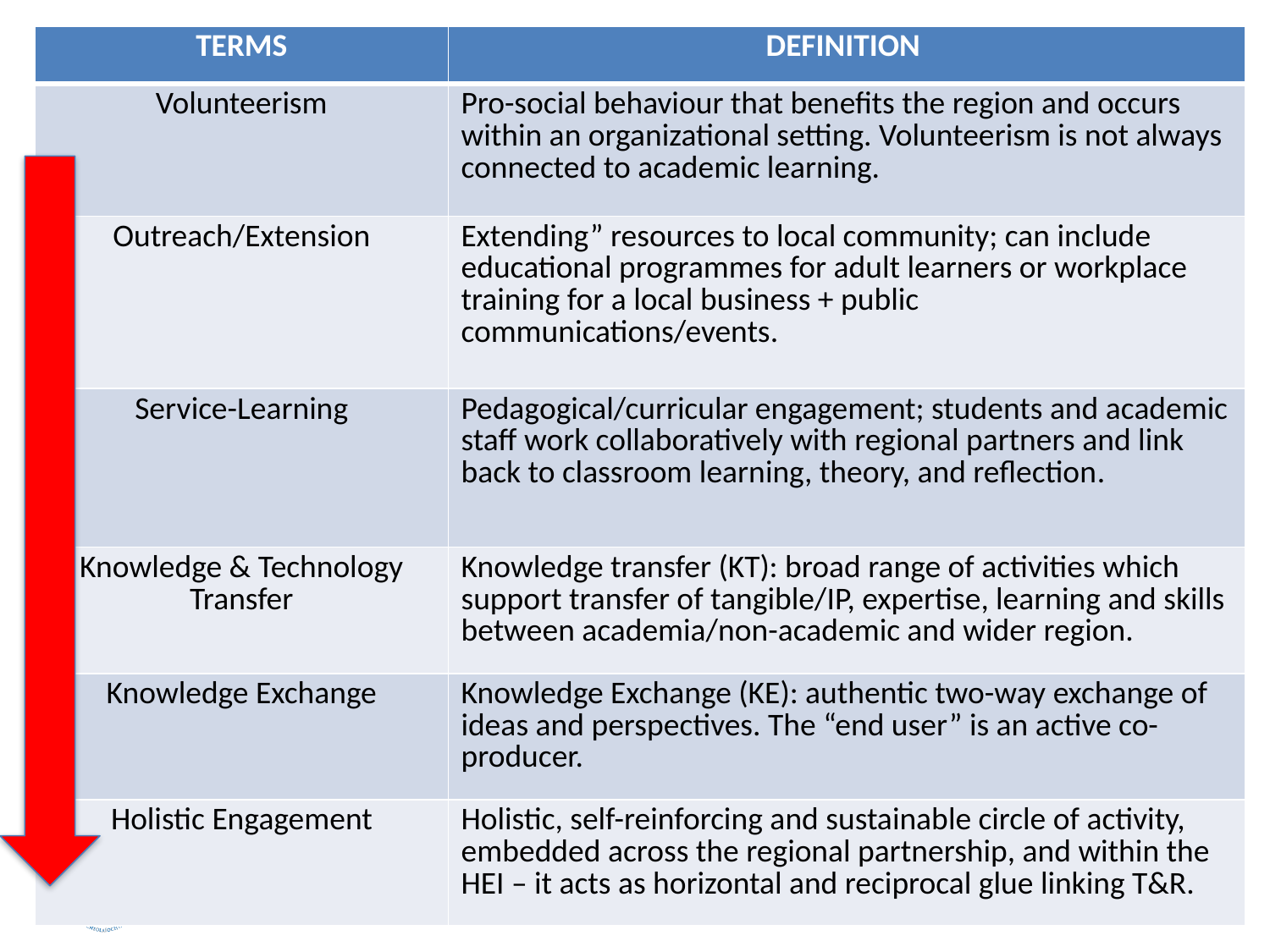

| TERMS | DEFINITION |
| --- | --- |
| Volunteerism | Pro-social behaviour that benefits the region and occurs within an organizational setting. Volunteerism is not always connected to academic learning. |
| Outreach/Extension | Extending” resources to local community; can include educational programmes for adult learners or workplace training for a local business + public communications/events. |
| Service-Learning | Pedagogical/curricular engagement; students and academic staff work collaboratively with regional partners and link back to classroom learning, theory, and reflection. |
| Knowledge & Technology Transfer | Knowledge transfer (KT): broad range of activities which support transfer of tangible/IP, expertise, learning and skills between academia/non-academic and wider region. |
| Knowledge Exchange | Knowledge Exchange (KE): authentic two-way exchange of ideas and perspectives. The “end user” is an active co-producer. |
| Holistic Engagement | Holistic, self-reinforcing and sustainable circle of activity, embedded across the regional partnership, and within the HEI – it acts as horizontal and reciprocal glue linking T&R. |